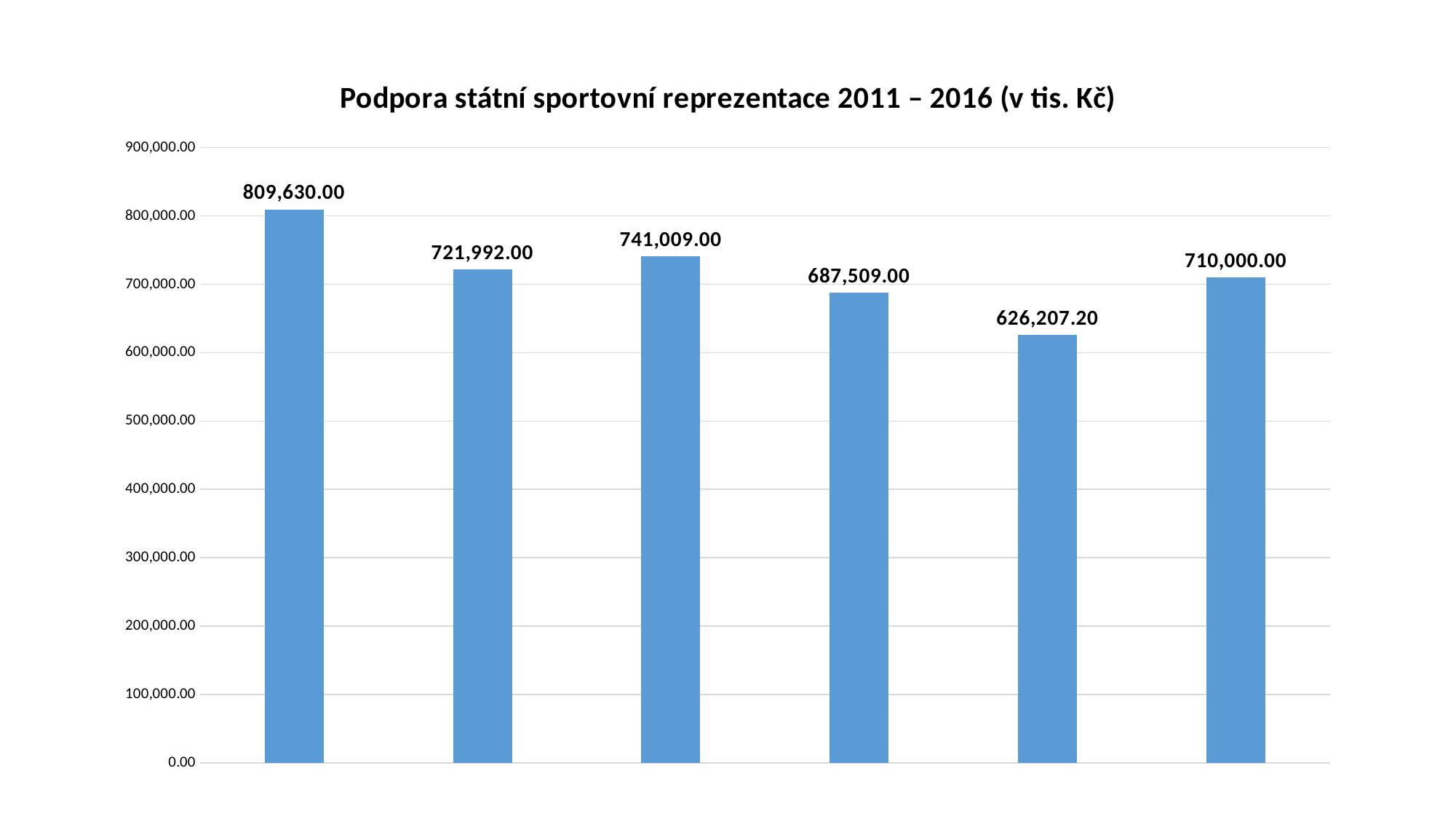

### Chart: Podpora státní sportovní reprezentace 2011 – 2016 (v tis. Kč)

| Category |  |
|---|---|